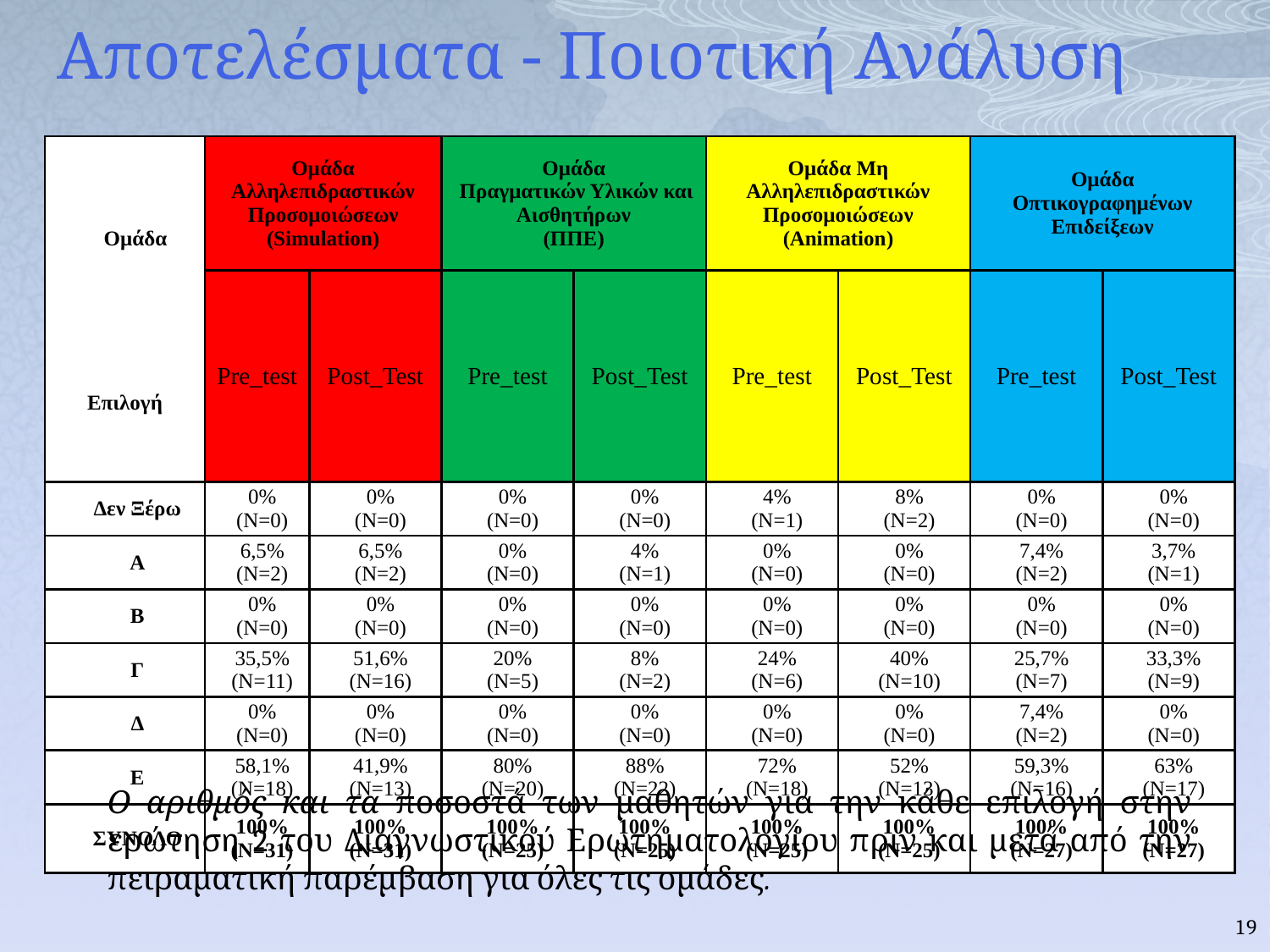

# Αποτελέσματα - Ποιοτική Ανάλυση
| Ομάδα Επιλογή | Ομάδα Αλληλεπιδραστικών Προσομοιώσεων (Simulation) |  | Ομάδα Πραγματικών Υλικών και Αισθητήρων (ΠΠΕ) |  | Ομάδα Μη Αλληλεπιδραστικών Προσομοιώσεων (Animation) |  | Ομάδα Οπτικογραφημένων Επιδείξεων |  |
| --- | --- | --- | --- | --- | --- | --- | --- | --- |
|  | Pre\_test | Post\_Test | Pre\_test | Post\_Test | Pre\_test | Post\_Test | Pre\_test | Post\_Test |
| Δεν Ξέρω | 0% (Ν=0) | 0% (Ν=0) | 0% (Ν=0) | 0% (Ν=0) | 4% (Ν=1) | 8% (Ν=2) | 0% (Ν=0) | 0% (Ν=0) |
| Α | 6,5% (Ν=2) | 6,5% (Ν=2) | 0% (Ν=0) | 4% (Ν=1) | 0% (Ν=0) | 0% (Ν=0) | 7,4% (Ν=2) | 3,7% (Ν=1) |
| Β | 0% (Ν=0) | 0% (Ν=0) | 0% (Ν=0) | 0% (Ν=0) | 0% (Ν=0) | 0% (Ν=0) | 0% (Ν=0) | 0% (Ν=0) |
| Γ | 35,5% (Ν=11) | 51,6% (Ν=16) | 20% (Ν=5) | 8% (Ν=2) | 24% (Ν=6) | 40% (Ν=10) | 25,7% (Ν=7) | 33,3% (Ν=9) |
| Δ | 0% (Ν=0) | 0% (Ν=0) | 0% (Ν=0) | 0% (Ν=0) | 0% (Ν=0) | 0% (Ν=0) | 7,4% (Ν=2) | 0% (Ν=0) |
| Ε | 58,1% (Ν=18) | 41,9% (Ν=13) | 80% (Ν=20) | 88% (Ν=22) | 72% (Ν=18) | 52% (Ν=13) | 59,3% (Ν=16) | 63% (Ν=17) |
| ΣΥΝΟΛΟ | 100% (Ν=31) | 100% (Ν=31) | 100% (Ν=25) | 100% (Ν=25) | 100% (Ν=25) | 100% (Ν=25) | 100% (Ν=27) | 100% (Ν=27) |
Ο αριθμός και τα ποσοστά των μαθητών για την κάθε επιλογή στην ερώτηση 2 του Διαγνωστικού Ερωτηματολογίου πριν και μετά από την πειραματική παρέμβαση για όλες τις ομάδες.
19